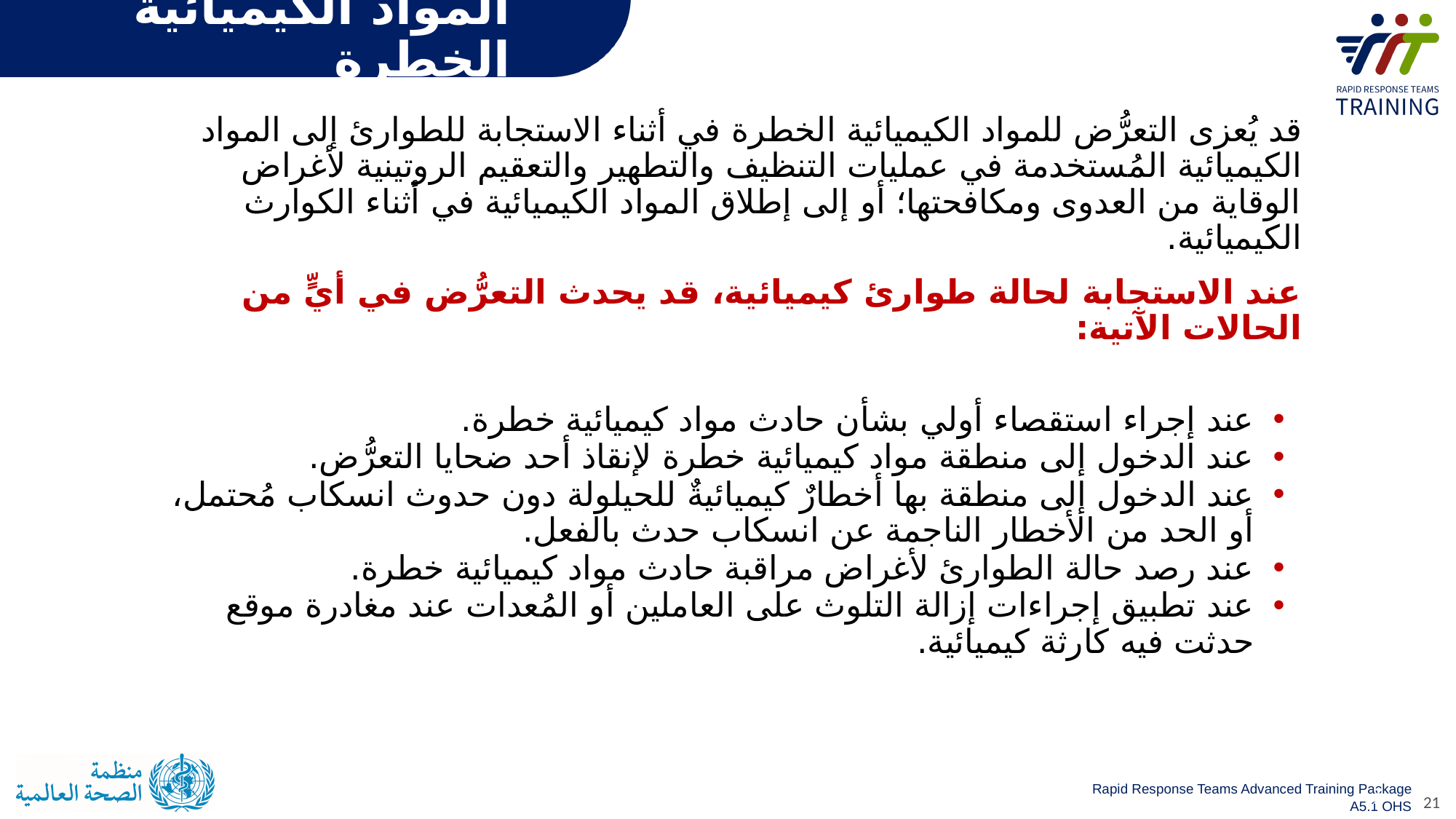

# المواد الكيميائية الخطرة
قد يُعزى التعرُّض للمواد الكيميائية الخطرة في أثناء الاستجابة للطوارئ إلى المواد الكيميائية المُستخدمة في عمليات التنظيف والتطهير والتعقيم الروتينية لأغراض الوقاية من العدوى ومكافحتها؛ أو إلى إطلاق المواد الكيميائية في أثناء الكوارث الكيميائية.
عند الاستجابة لحالة طوارئ كيميائية، قد يحدث التعرُّض في أيٍّ من الحالات الآتية:

عند إجراء استقصاء أولي بشأن حادث مواد كيميائية خطرة.
عند الدخول إلى منطقة مواد كيميائية خطرة لإنقاذ أحد ضحايا التعرُّض.
عند الدخول إلى منطقة بها أخطارٌ كيميائيةٌ للحيلولة دون حدوث انسكاب مُحتمل، أو الحد من الأخطار الناجمة عن انسكاب حدث بالفعل.
عند رصد حالة الطوارئ لأغراض مراقبة حادث مواد كيميائية خطرة.
عند تطبيق إجراءات إزالة التلوث على العاملين أو المُعدات عند مغادرة موقع حدثت فيه كارثة كيميائية.
21